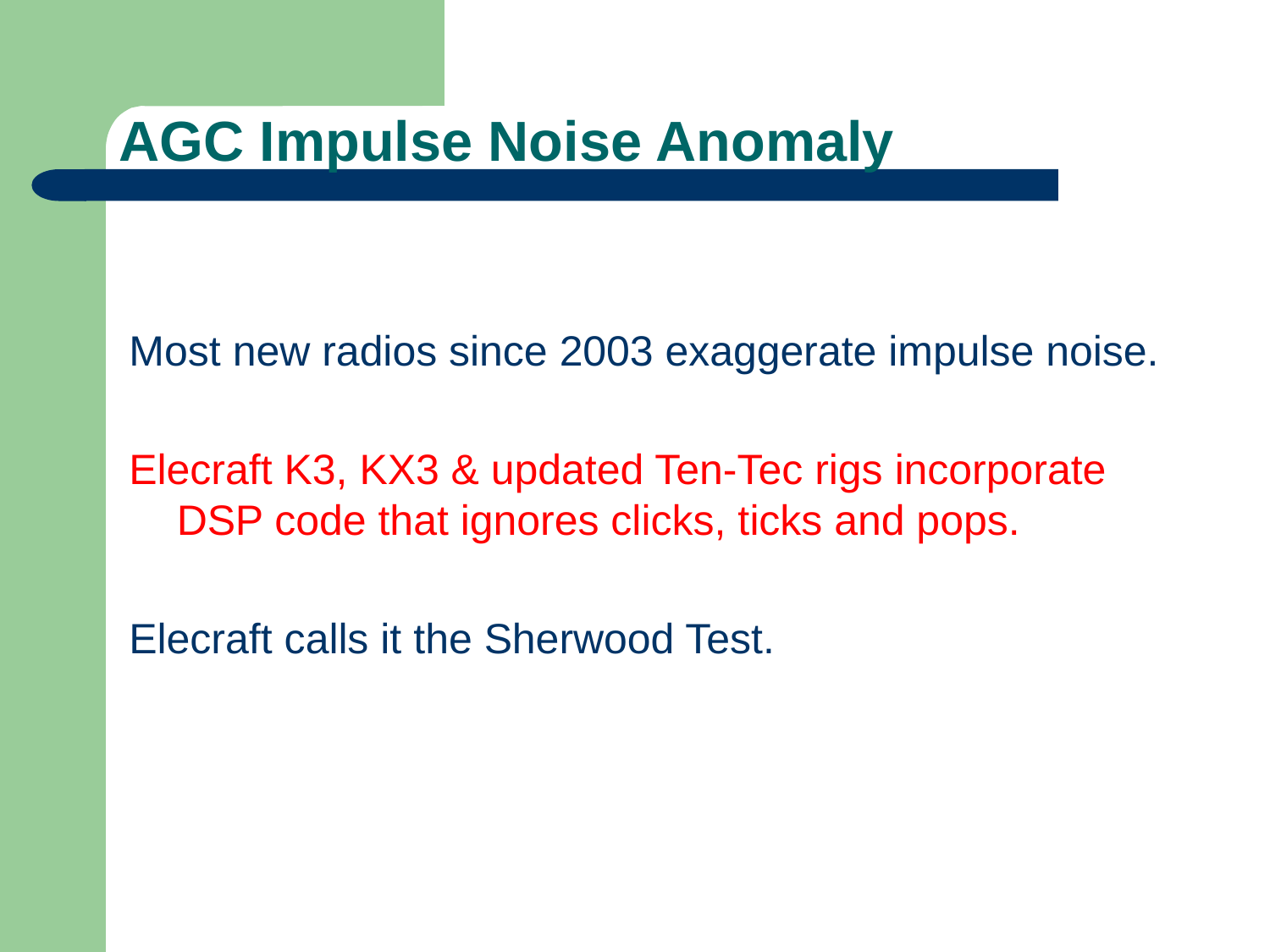

# AGC Impulse Noise Anomaly
Most new radios since 2003 exaggerate impulse noise.

Elecraft K3, KX3 & updated Ten-Tec rigs incorporate DSP code that ignores clicks, ticks and pops.

Elecraft calls it the Sherwood Test.